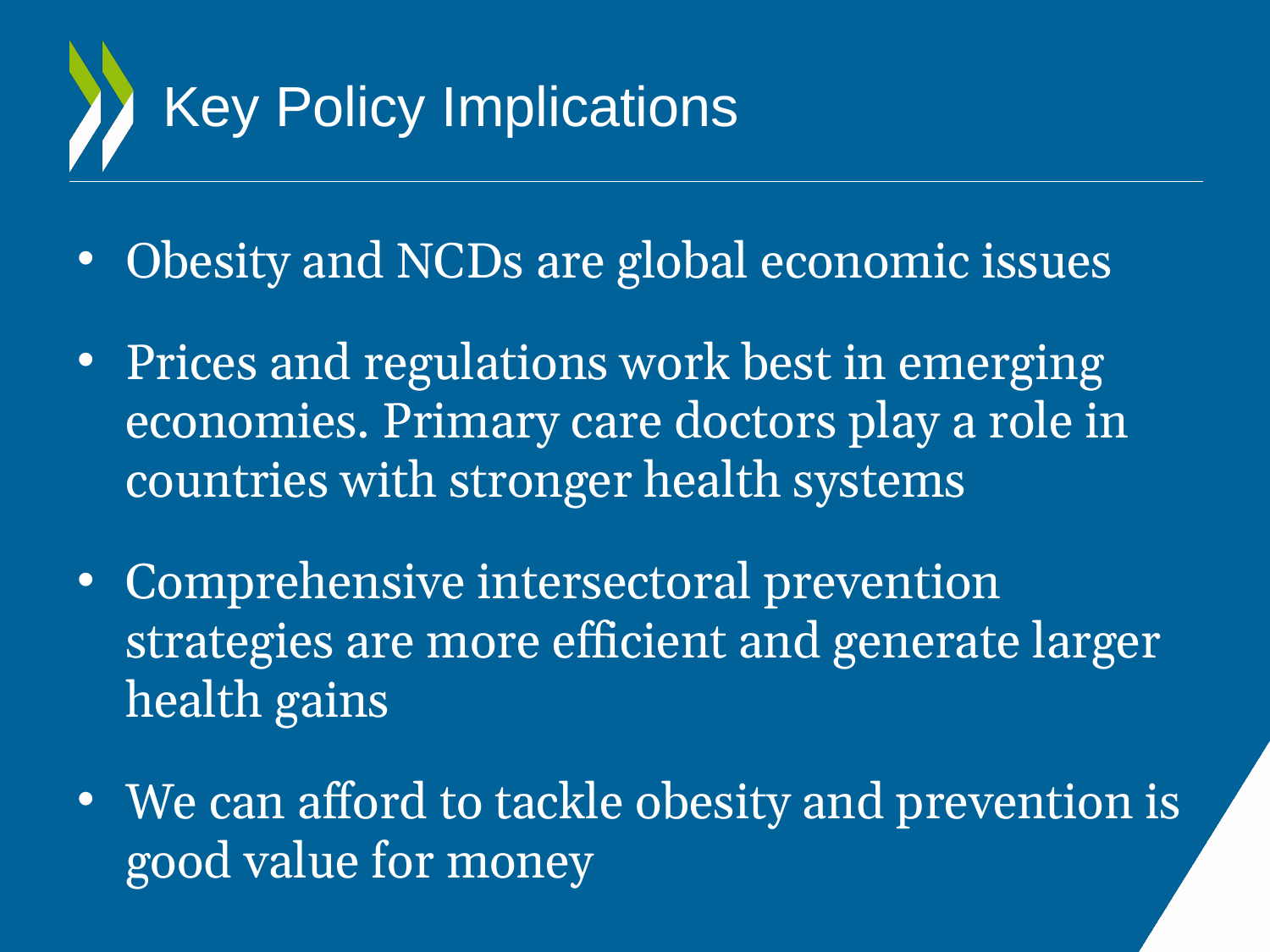

# Key Policy Implications
Obesity and NCDs are global economic issues
Prices and regulations work best in emerging economies. Primary care doctors play a role in countries with stronger health systems
Comprehensive intersectoral prevention strategies are more efficient and generate larger health gains
We can afford to tackle obesity and prevention is good value for money